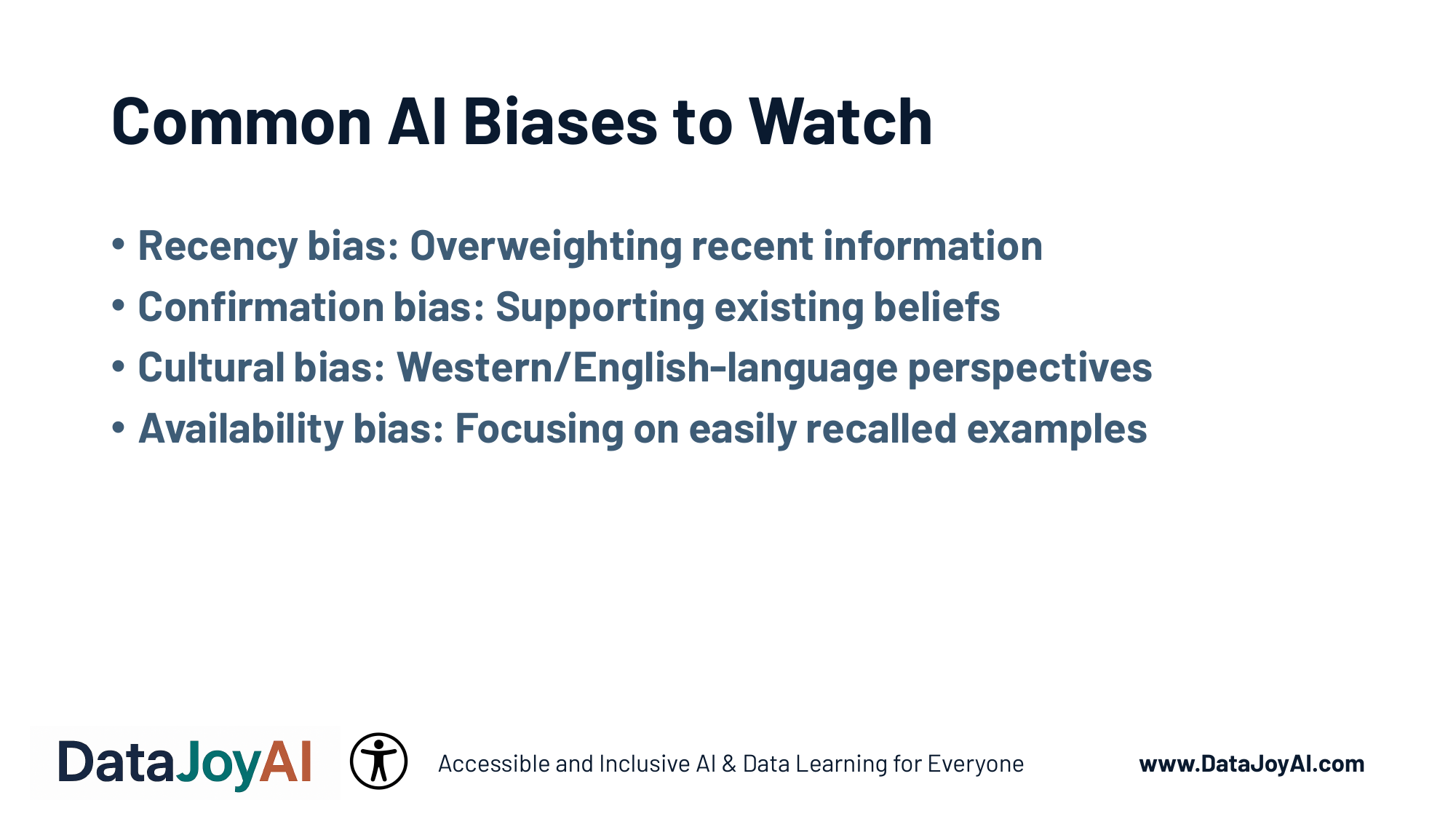

# Common AI Biases to Watch
Recency bias: Overweighting recent information
Confirmation bias: Supporting existing beliefs
Cultural bias: Western/English-language perspectives
Availability bias: Focusing on easily recalled examples